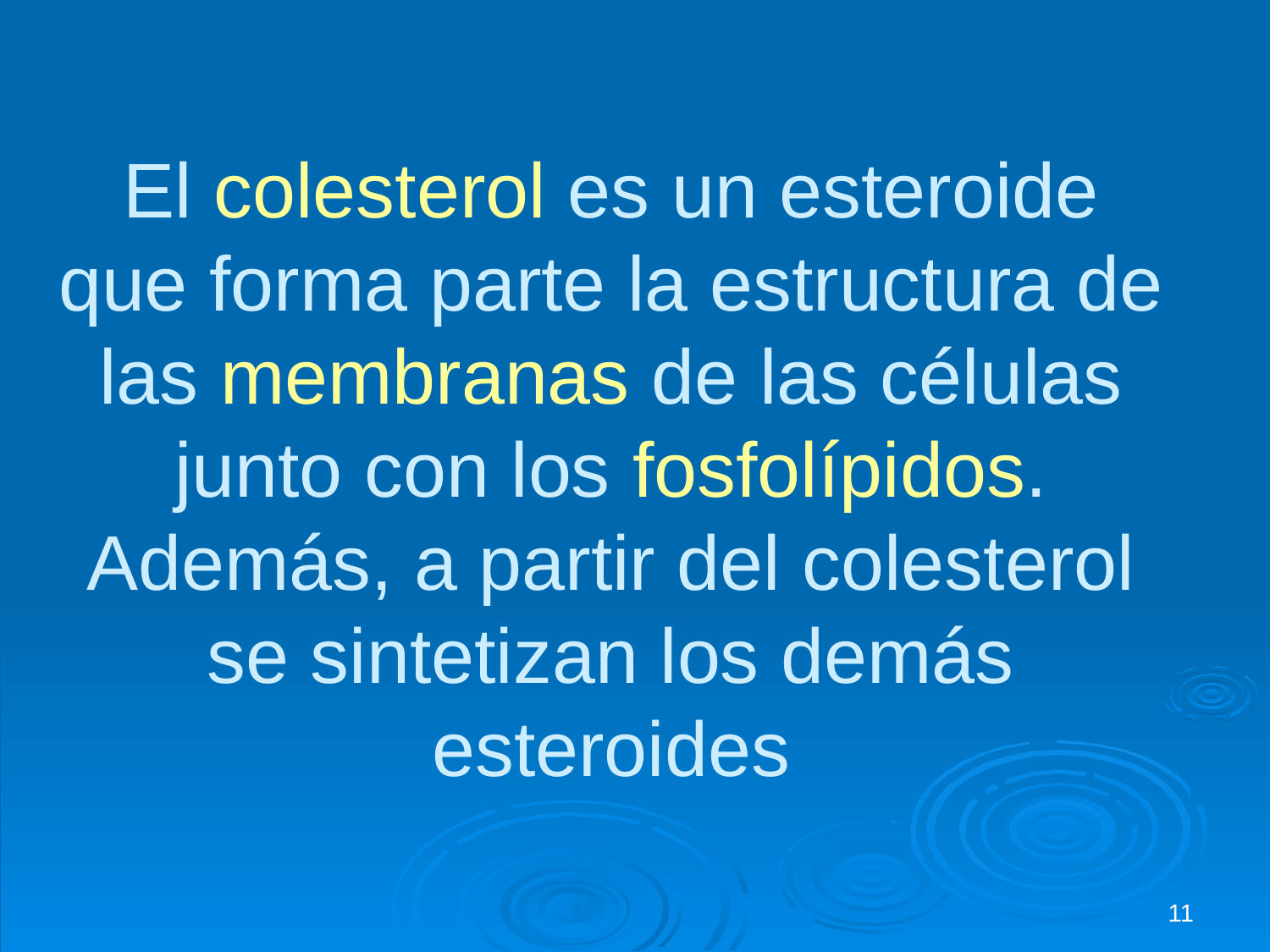

# El colesterol es un esteroide que forma parte la estructura de las membranas de las células junto con los fosfolípidos. Además, a partir del colesterol se sintetizan los demás esteroides
11